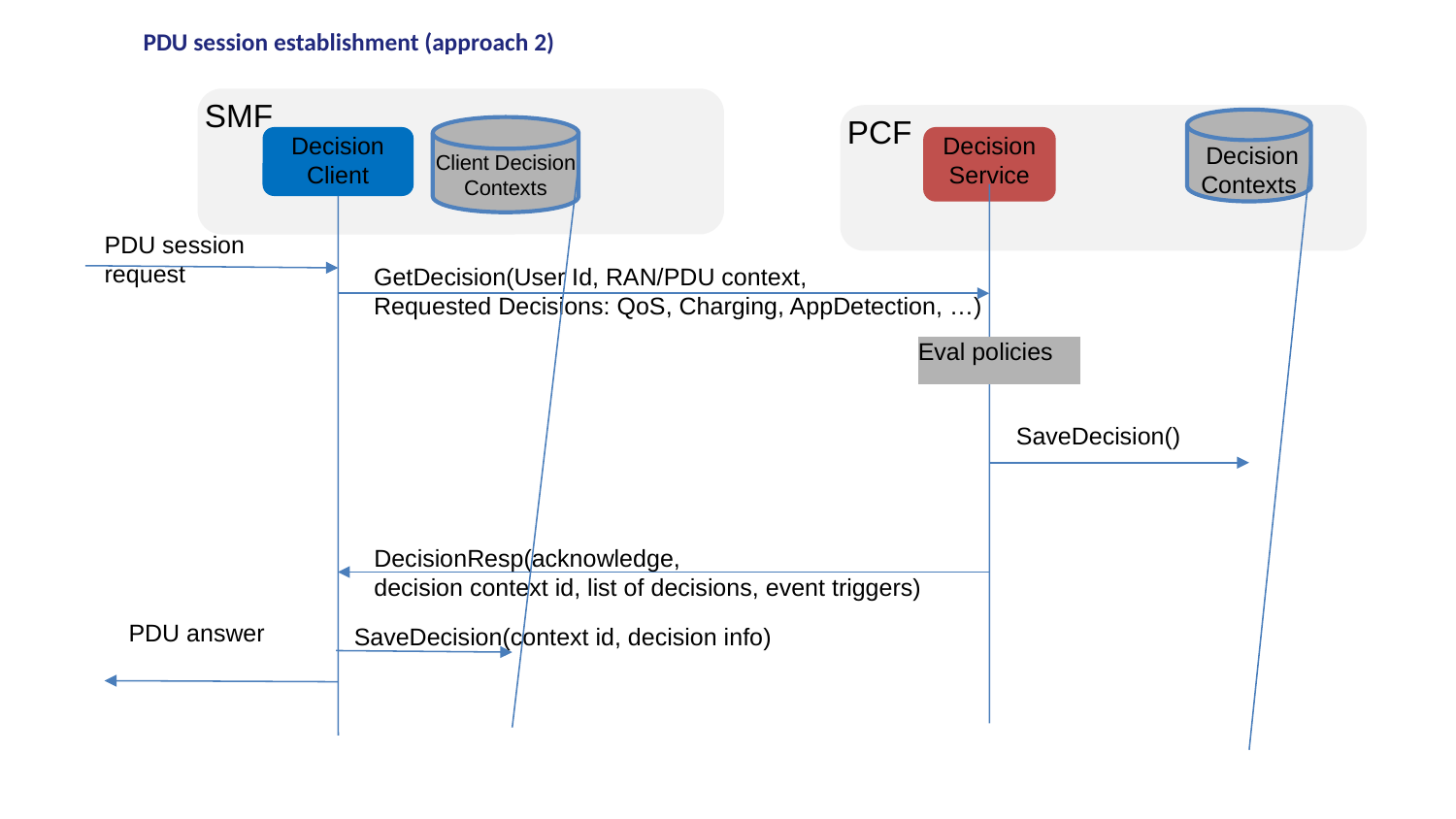

# PDU session establishment (approach 2)
SMF
PCF
 Decision Contexts
Client Decision Contexts
Decision
Client
Decision Service
PDU session request
GetDecision(User Id, RAN/PDU context,
Requested Decisions: QoS, Charging, AppDetection, …)
Eval policies
SaveDecision()
DecisionResp(acknowledge,
decision context id, list of decisions, event triggers)
PDU answer
SaveDecision(context id, decision info)